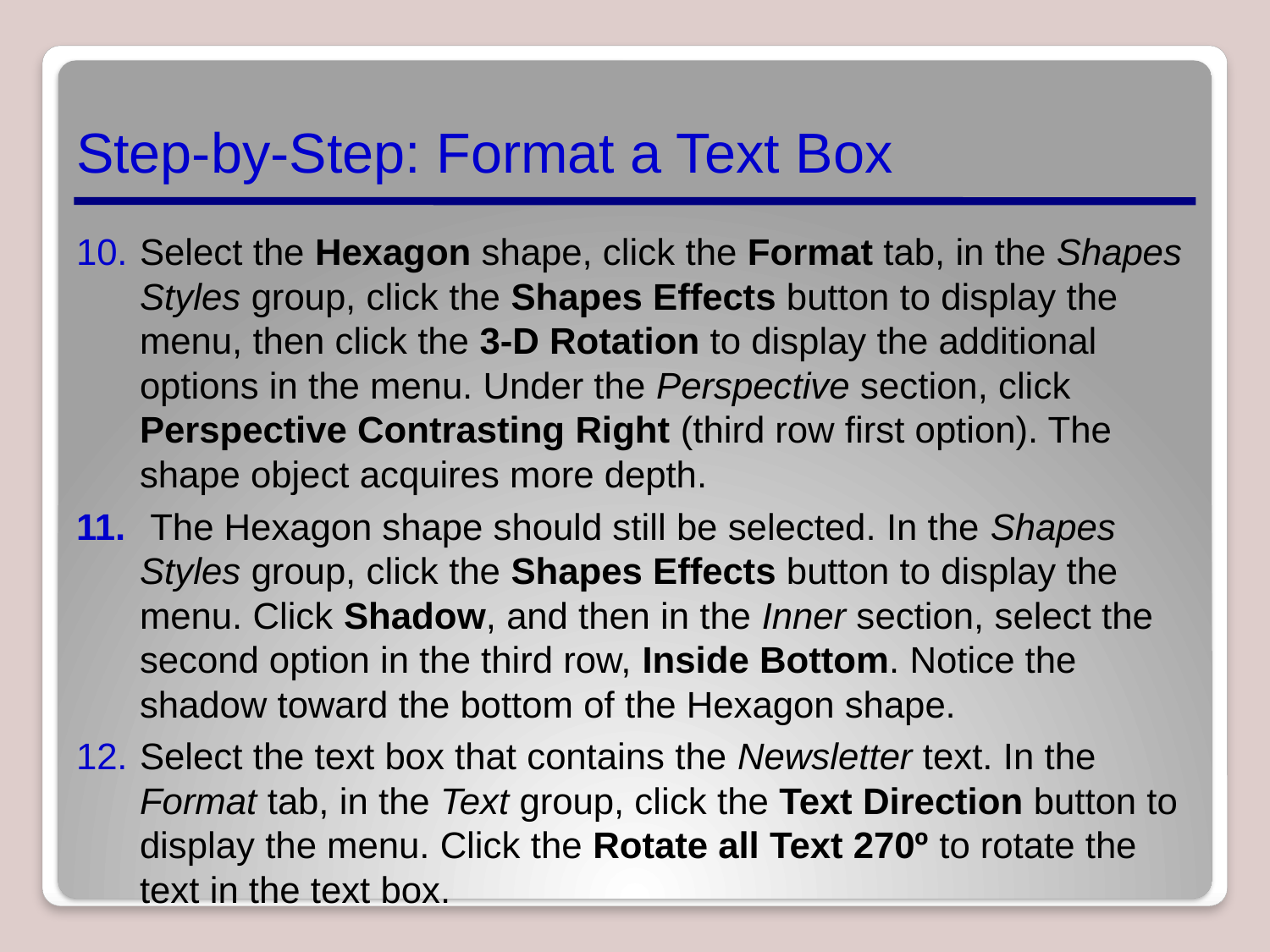

# Step-by-Step: Format a Text Box
Select the Hexagon shape, click the Format tab, in the Shapes Styles group, click the Shapes Effects button to display the menu, then click the 3-D Rotation to display the additional options in the menu. Under the Perspective section, click Perspective Contrasting Right (third row first option). The shape object acquires more depth.
 The Hexagon shape should still be selected. In the Shapes Styles group, click the Shapes Effects button to display the menu. Click Shadow, and then in the Inner section, select the second option in the third row, Inside Bottom. Notice the shadow toward the bottom of the Hexagon shape.
Select the text box that contains the Newsletter text. In the Format tab, in the Text group, click the Text Direction button to display the menu. Click the Rotate all Text 270º to rotate the text in the text box.